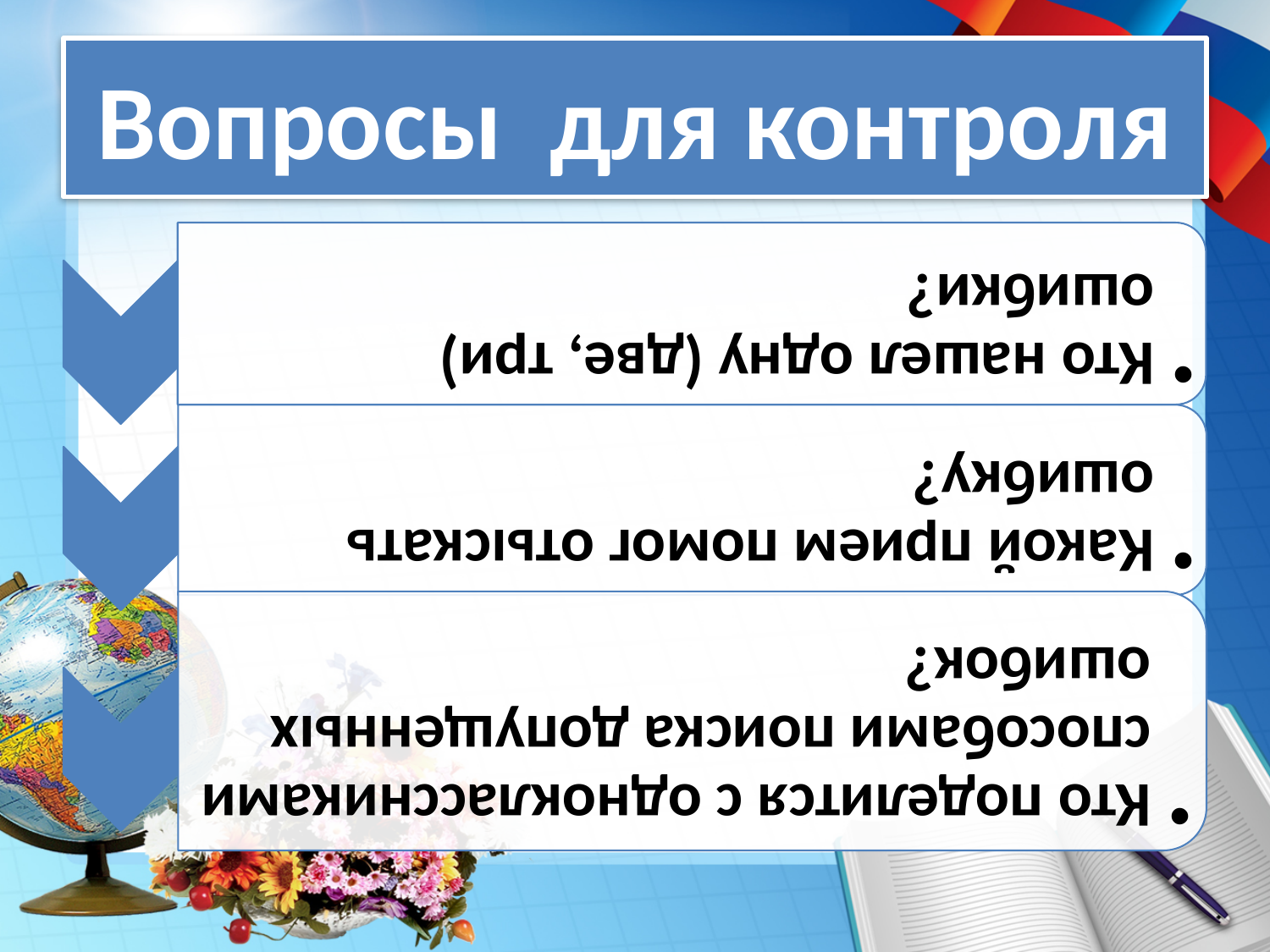

# Вопросы  для контроля

Кто нашел одну (две, три) ошибки?

Какой прием помог отыскать ошибку?

Кто поделится с одноклассниками способами поиска допущенных ошибок?